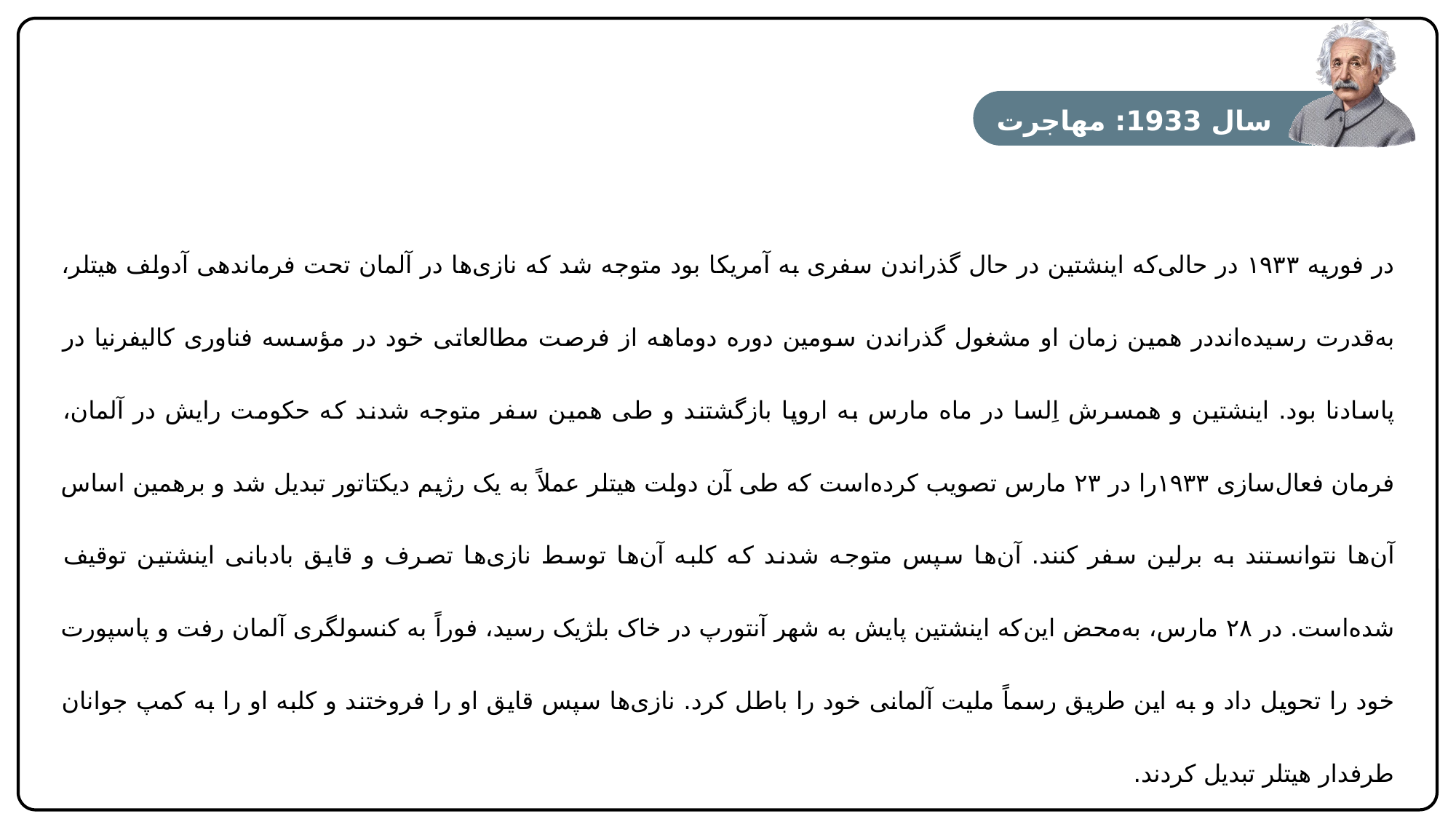

سال 1933: مهاجرت آمریکا
در فوریه ۱۹۳۳ در حالی‌که اینشتین در حال گذراندن سفری به آمریکا بود متوجه شد که نازی‌ها در آلمان تحت فرماندهی آدولف هیتلر، به‌قدرت رسیده‌انددر همین زمان او مشغول گذراندن سومین دوره دوماهه از فرصت مطالعاتی خود در مؤسسه فناوری کالیفرنیا در پاسادنا بود. اینشتین و همسرش اِلسا در ماه مارس به اروپا بازگشتند و طی همین سفر متوجه شدند که حکومت رایش در آلمان، فرمان فعال‌سازی ۱۹۳۳را در ۲۳ مارس تصویب کرده‌است که طی آن دولت هیتلر عملاً به یک رژیم دیکتاتور تبدیل شد و برهمین اساس آن‌ها نتوانستند به برلین سفر کنند. آن‌ها سپس متوجه شدند که کلبه آن‌ها توسط نازی‌ها تصرف و قایق بادبانی اینشتین توقیف شده‌است. در ۲۸ مارس، به‌محض این‌که اینشتین پایش به شهر آنتورپ در خاک بلژیک رسید، فوراً به کنسولگری آلمان رفت و پاسپورت خود را تحویل داد و به این طریق رسماً ملیت آلمانی خود را باطل کرد. نازی‌ها سپس قایق او را فروختند و کلبه او را به کمپ جوانان طرفدار هیتلر تبدیل کردند.